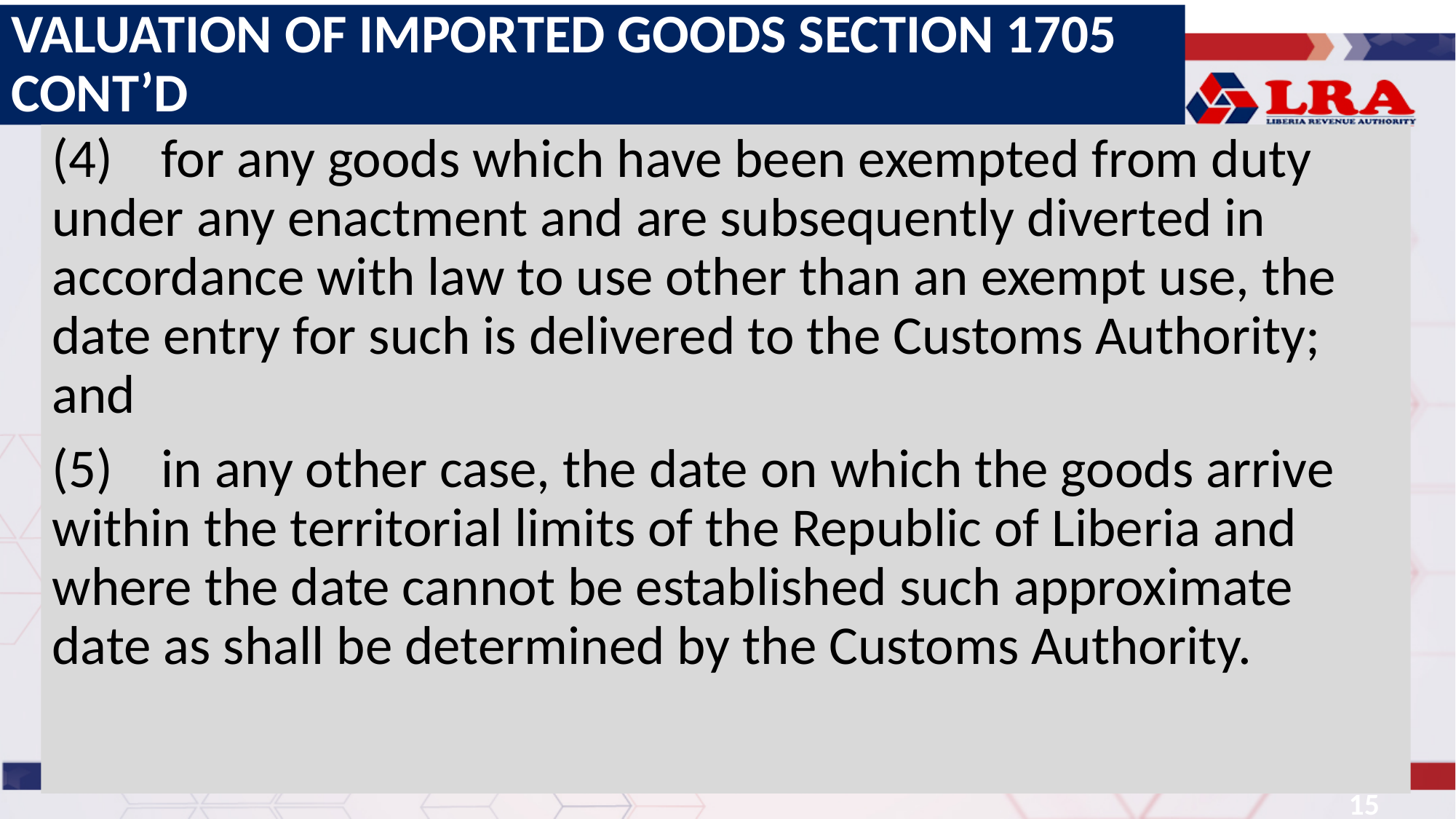

VALUATION OF IMPORTED GOODS SECTION 1705 CONT’D
(4)	for any goods which have been exempted from duty under any enactment and are subsequently diverted in accordance with law to use other than an exempt use, the date entry for such is delivered to the Customs Authority; and
(5)	in any other case, the date on which the goods arrive within the territorial limits of the Republic of Liberia and where the date cannot be established such approximate date as shall be determined by the Customs Authority.

15